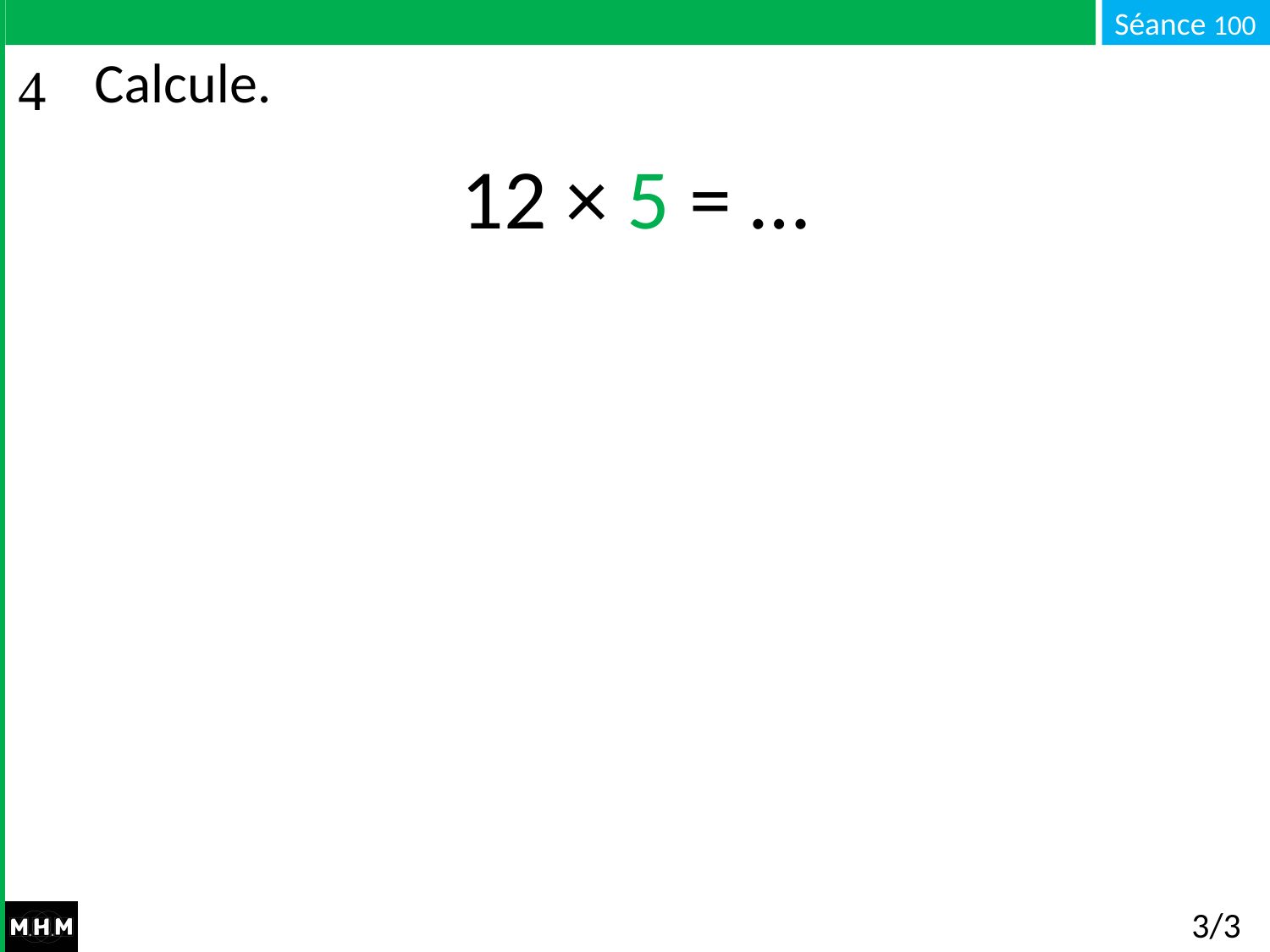

# Calcule.
12 × 5 = …
3/3